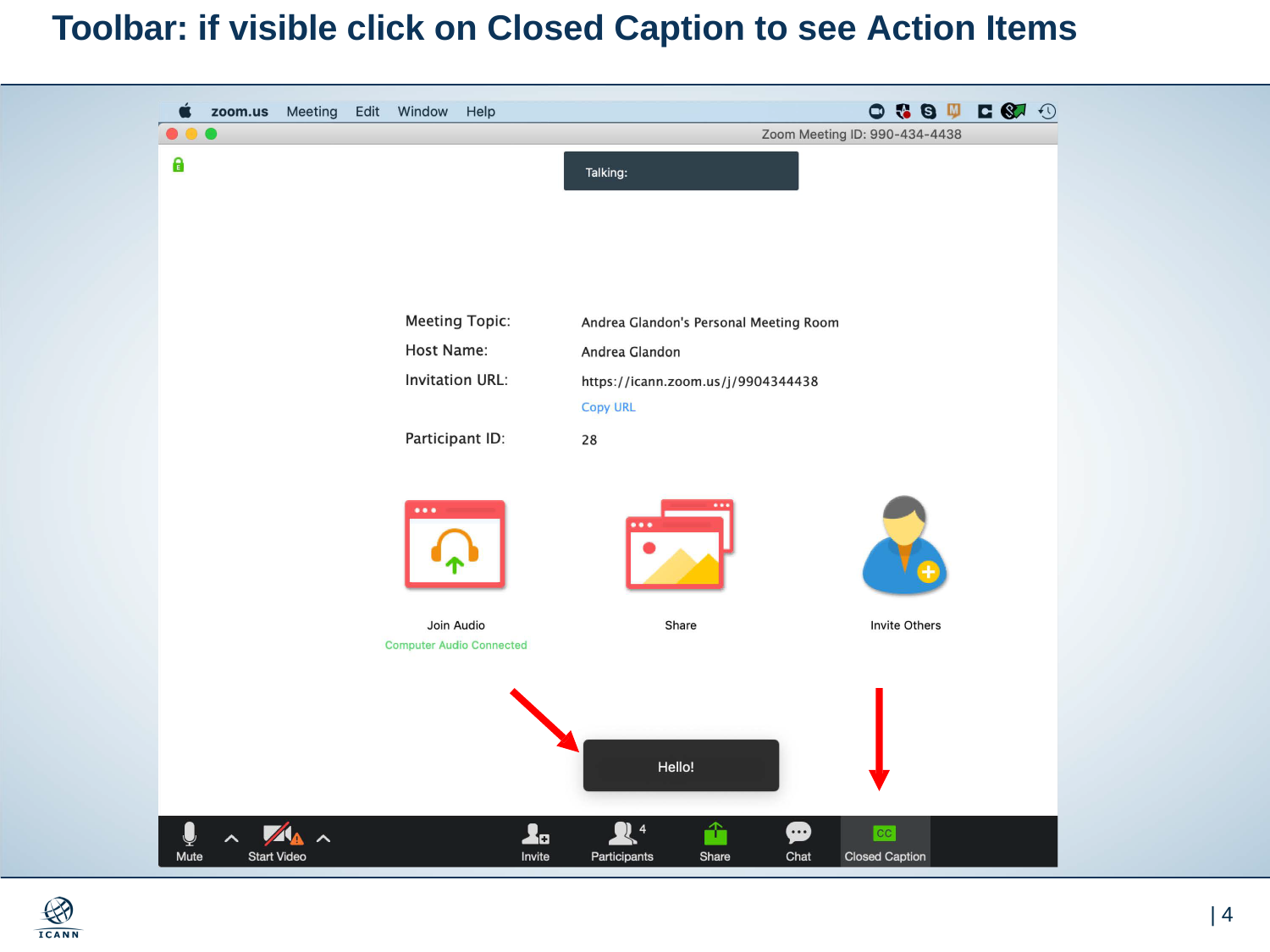

# Toolbar: if visible click on Closed Caption to see Action Items

| 4